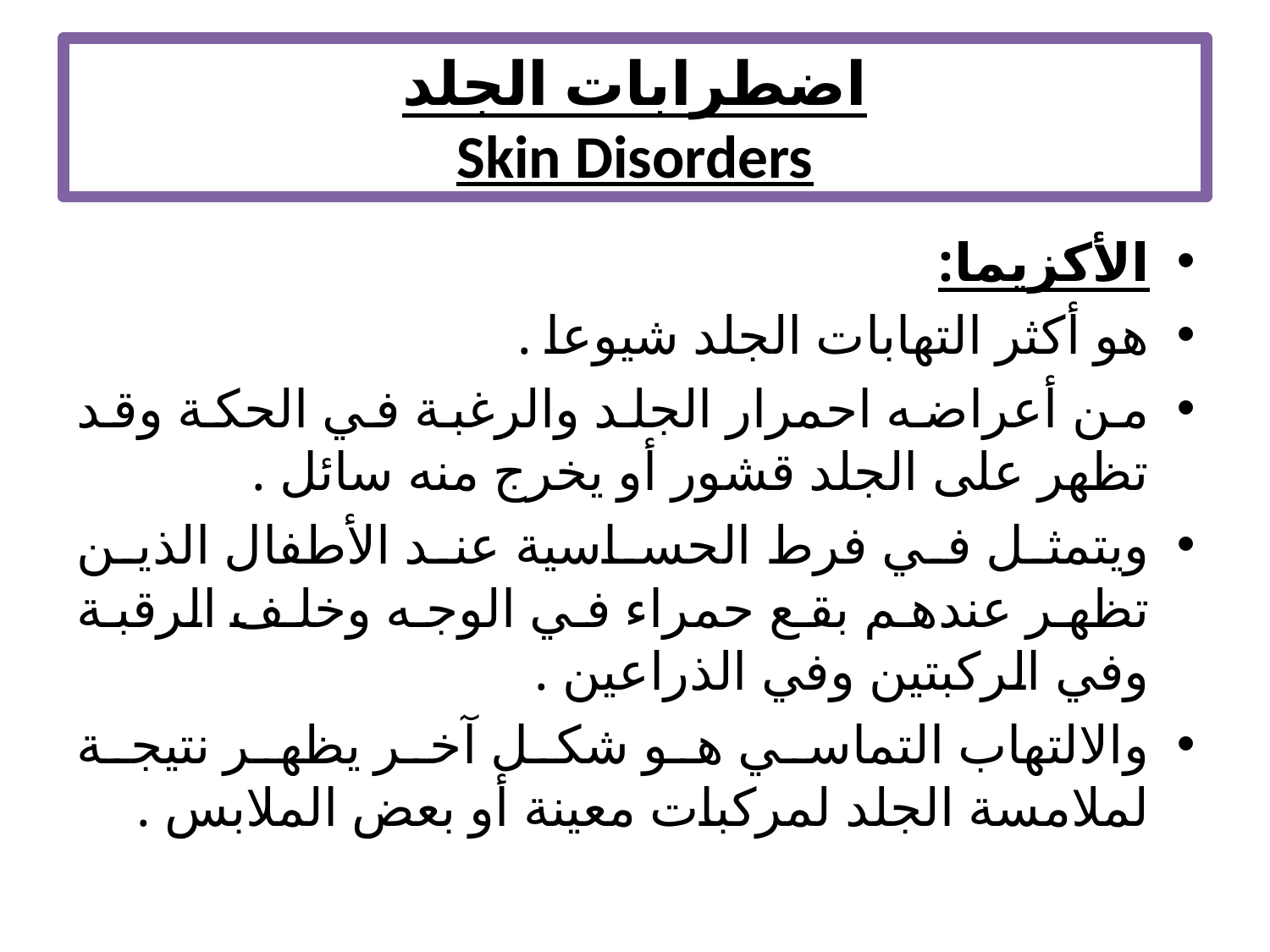

# اضطرابات الجلد Skin Disorders
الأكزيما:
هو أكثر التهابات الجلد شيوعا .
من أعراضه احمرار الجلد والرغبة في الحكة وقد تظهر على الجلد قشور أو يخرج منه سائل .
ويتمثل في فرط الحساسية عند الأطفال الذين تظهر عندهم بقع حمراء في الوجه وخلف الرقبة وفي الركبتين وفي الذراعين .
والالتهاب التماسي هو شكل آخر يظهر نتيجة لملامسة الجلد لمركبات معينة أو بعض الملابس .